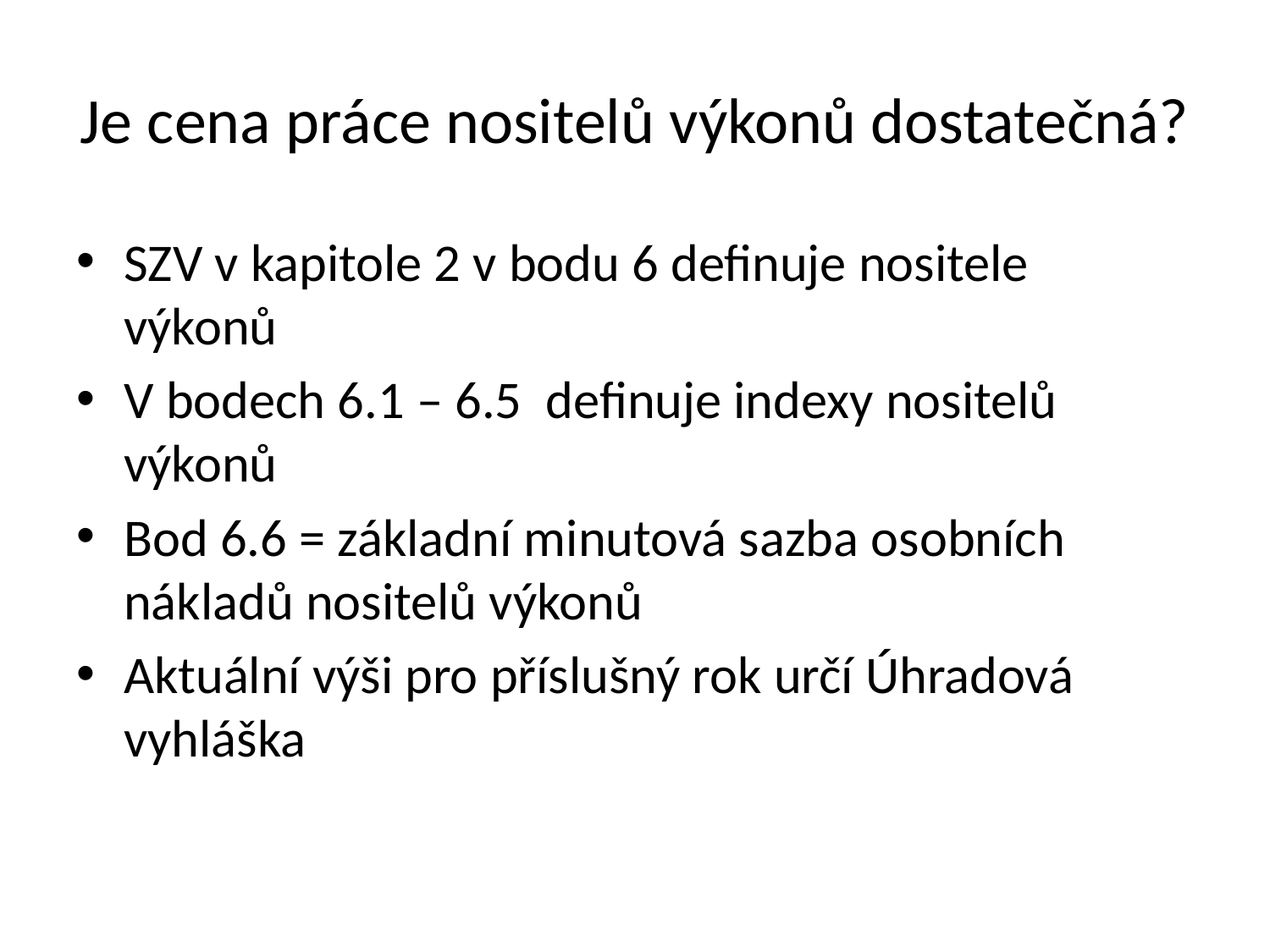

# Je cena práce nositelů výkonů dostatečná?
SZV v kapitole 2 v bodu 6 definuje nositele výkonů
V bodech 6.1 – 6.5  definuje indexy nositelů výkonů
Bod 6.6 = základní minutová sazba osobních nákladů nositelů výkonů
Aktuální výši pro příslušný rok určí Úhradová vyhláška